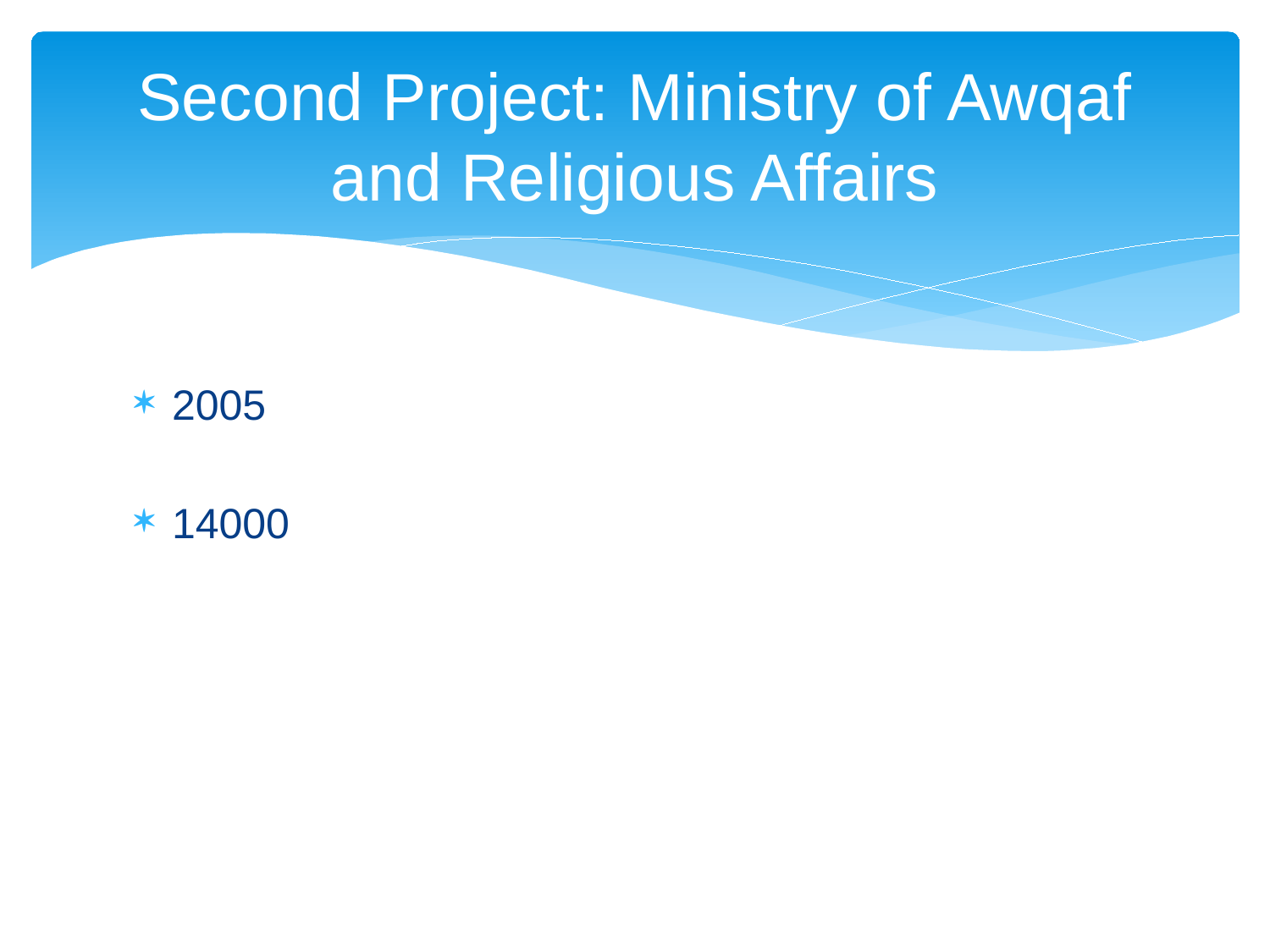

# Second Project: Ministry of Awqaf and Religious Affairs
2005

14000